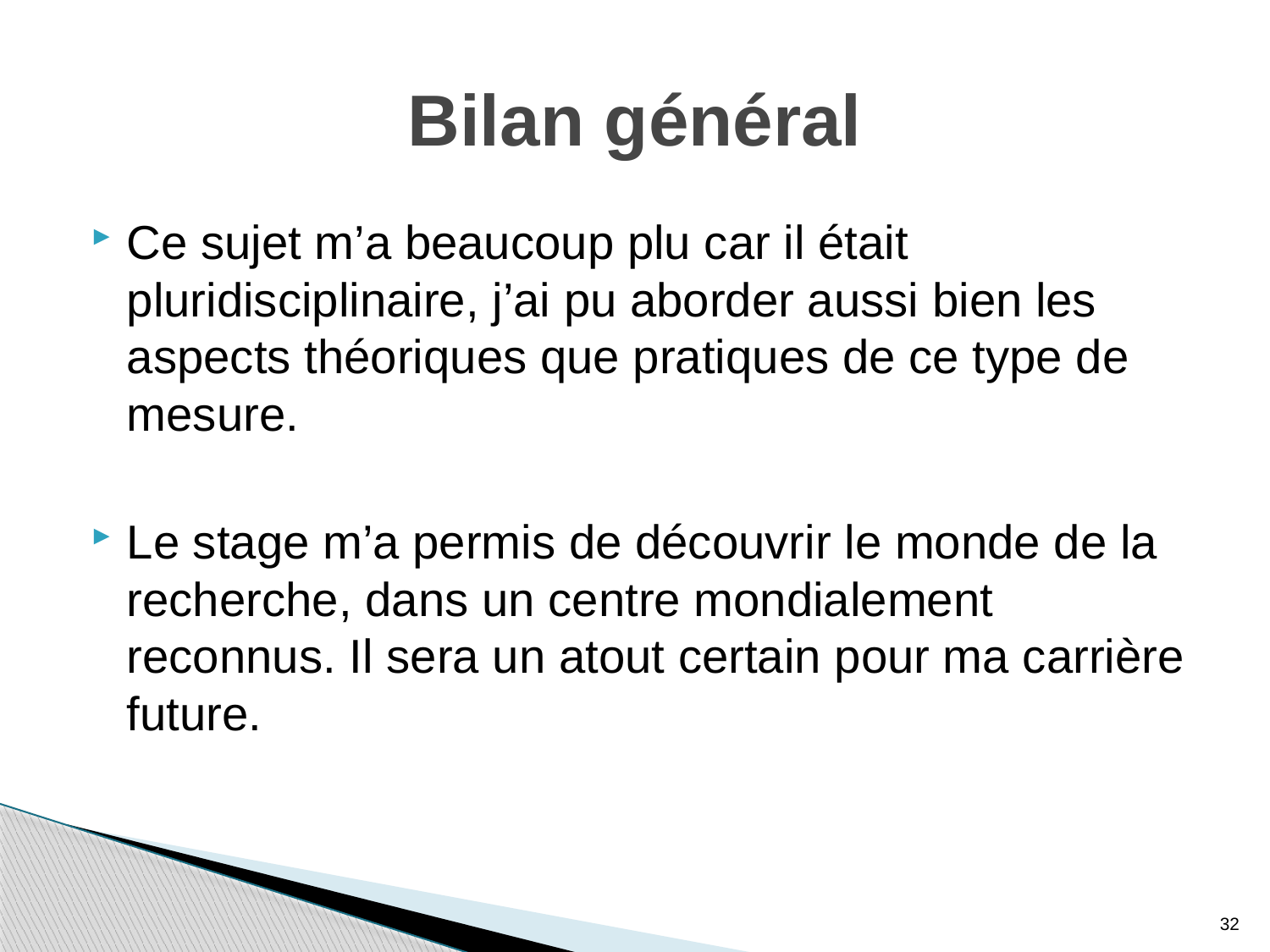

# Bilan général
Ce sujet m’a beaucoup plu car il était pluridisciplinaire, j’ai pu aborder aussi bien les aspects théoriques que pratiques de ce type de mesure.

Le stage m’a permis de découvrir le monde de la recherche, dans un centre mondialement reconnus. Il sera un atout certain pour ma carrière future.
32